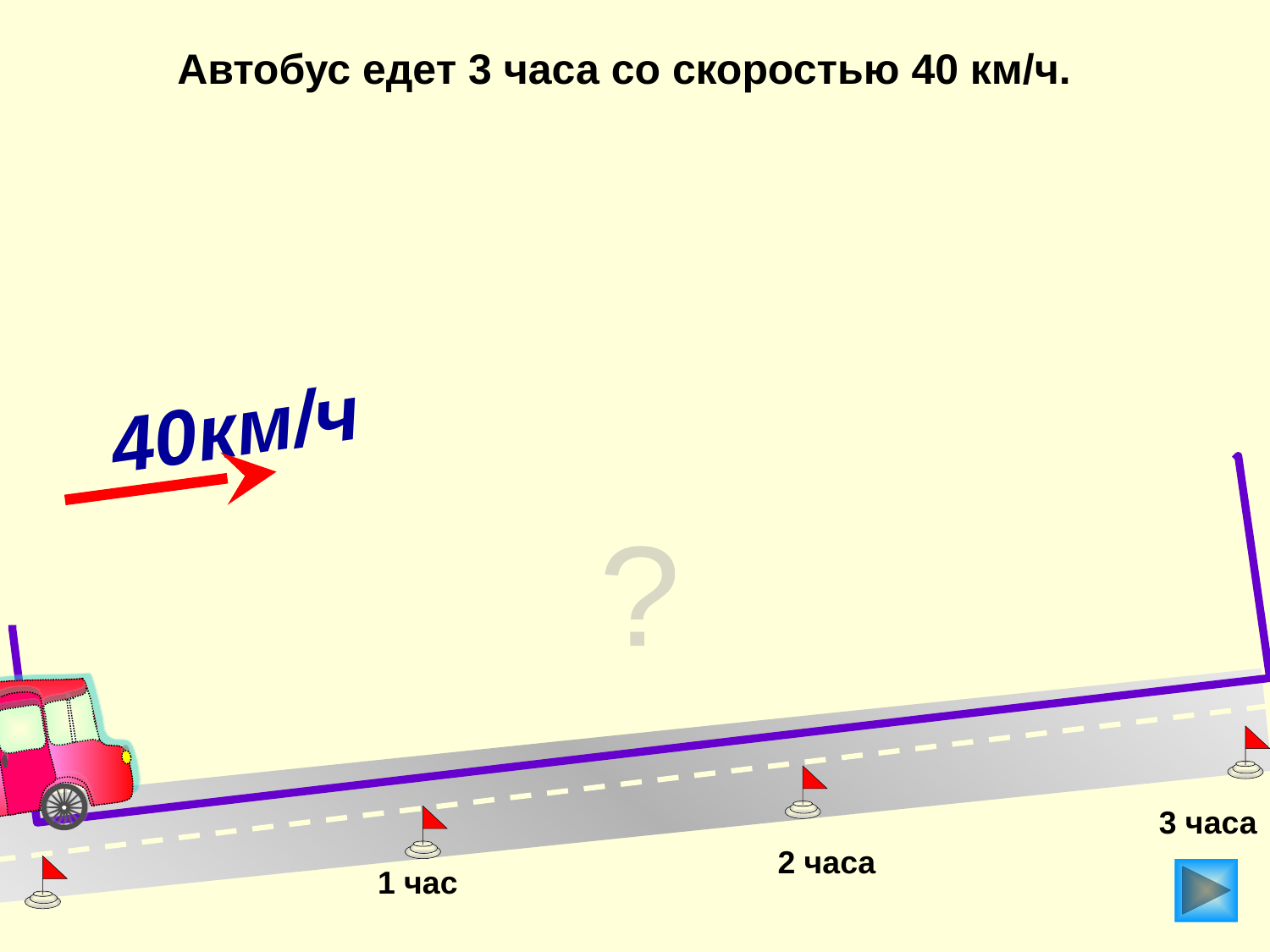

Автобус едет 3 часа со скоростью 40 км/ч.
40км/ч

?

3 часа

2 часа

1 час